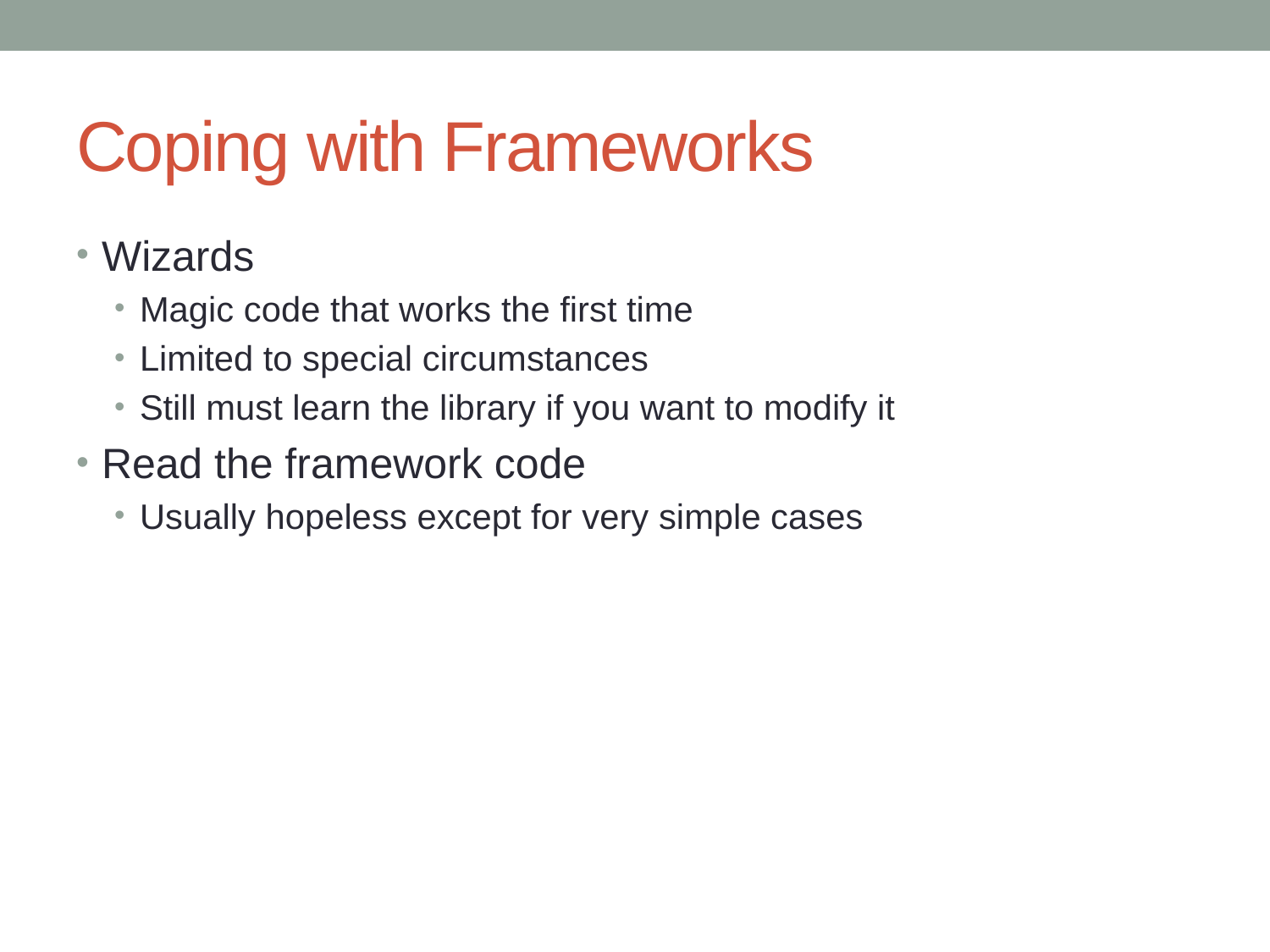

# Coping with Frameworks
Wizards
Magic code that works the first time
Limited to special circumstances
Still must learn the library if you want to modify it
Read the framework code
Usually hopeless except for very simple cases